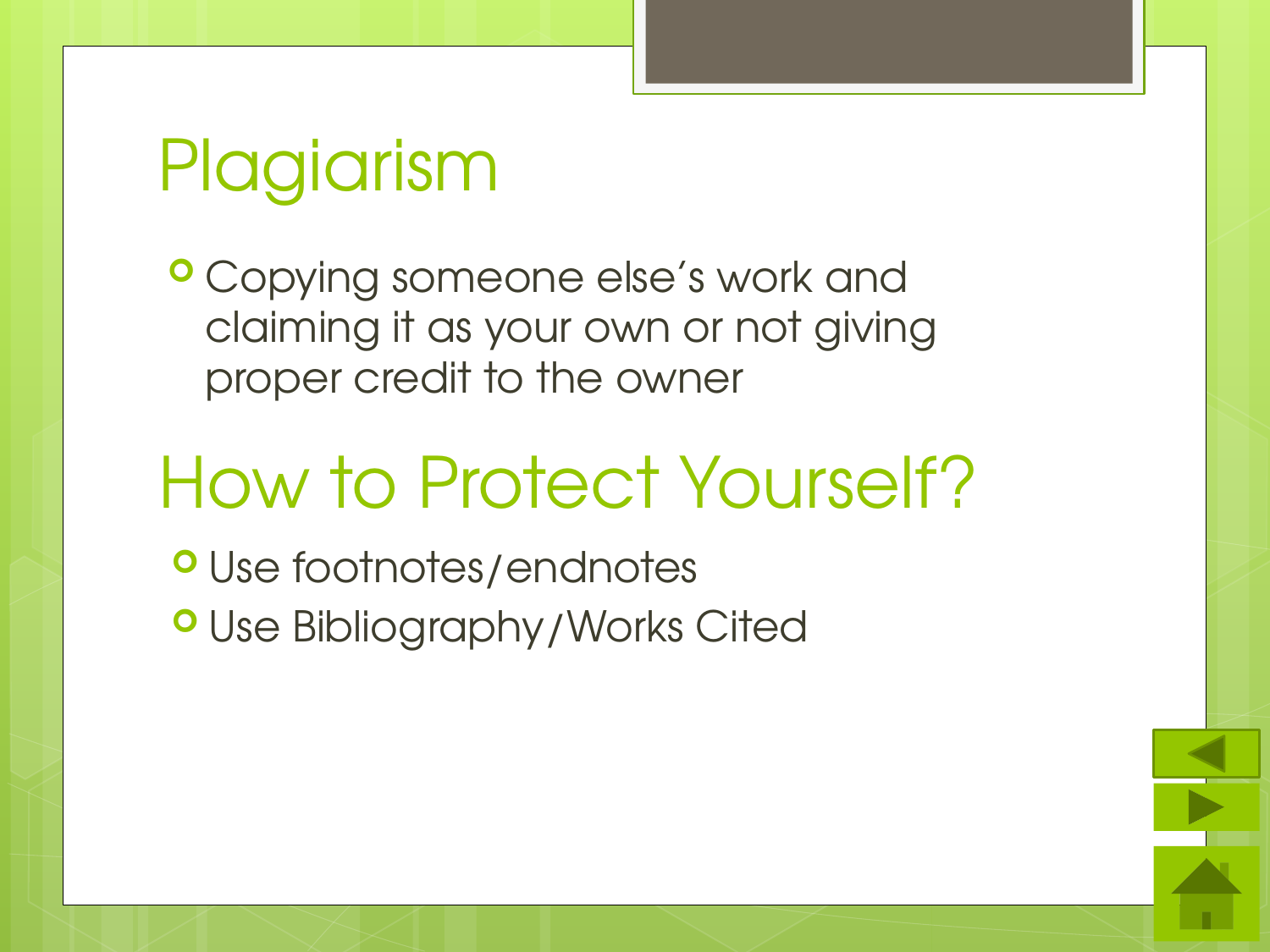

# Plagiarism
Copying someone else’s work and claiming it as your own or not giving proper credit to the owner
How to Protect Yourself?
Use footnotes/endnotes
Use Bibliography/Works Cited